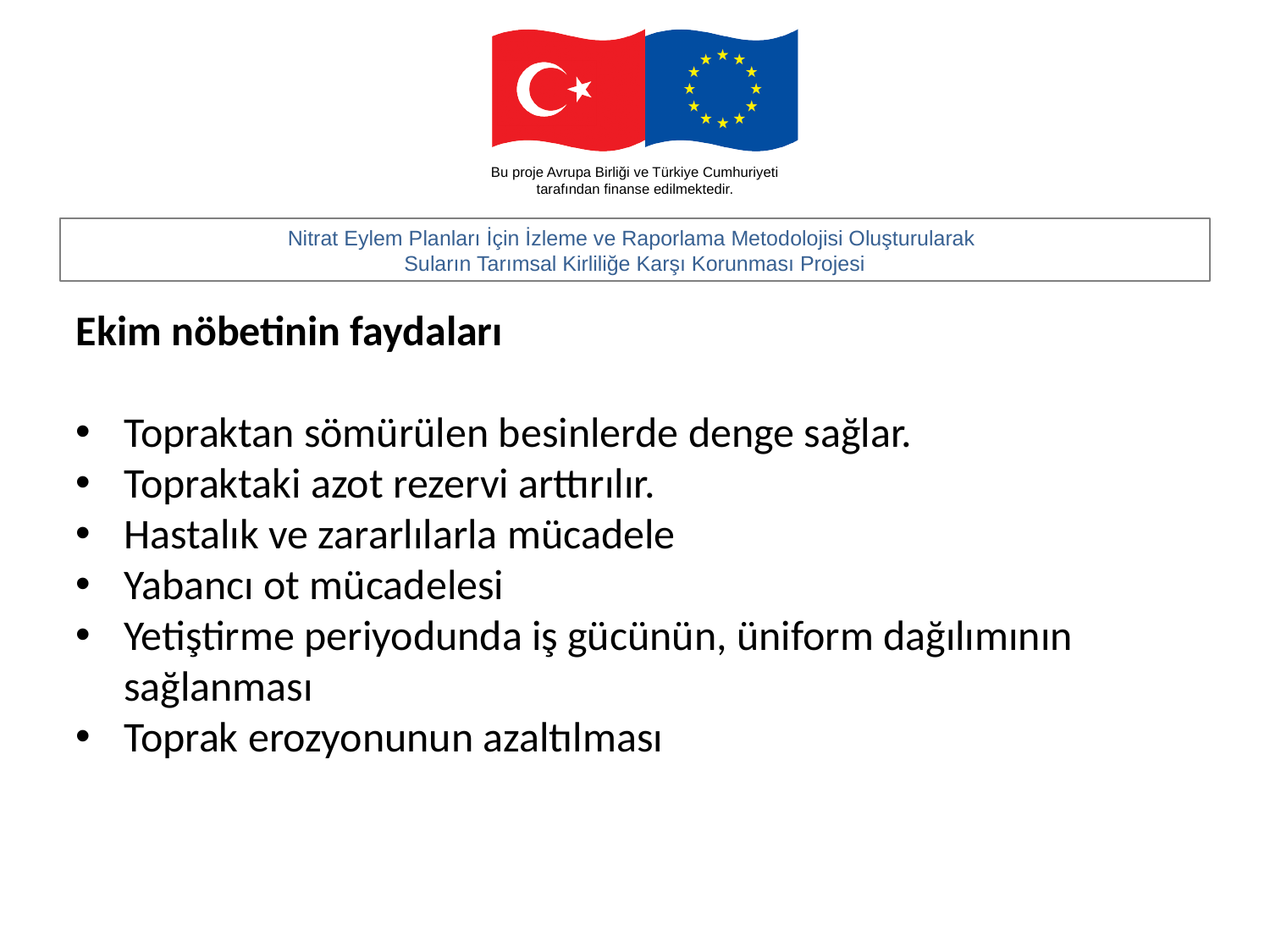

Ekim nöbetinin faydaları

Topraktan sömürülen besinlerde denge sağlar.
Topraktaki azot rezervi arttırılır.
Hastalık ve zararlılarla mücadele
Yabancı ot mücadelesi
Yetiştirme periyodunda iş gücünün, üniform dağılımının sağlanması
Toprak erozyonunun azaltılması